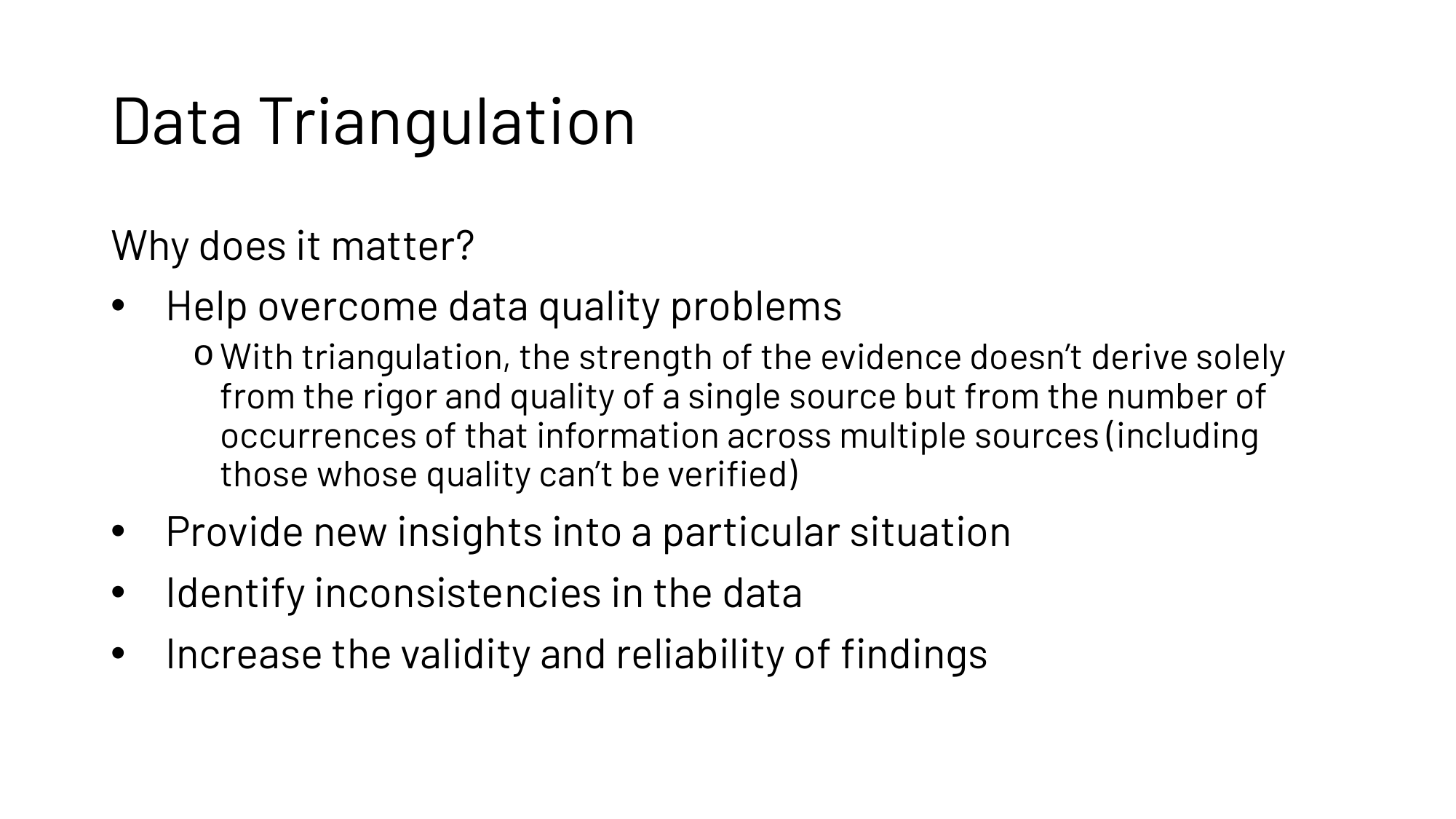

# Data Triangulation
Why does it matter?
Help overcome data quality problems
With triangulation, the strength of the evidence doesn’t derive solely from the rigor and quality of a single source but from the number of occurrences of that information across multiple sources (including those whose quality can’t be verified)
Provide new insights into a particular situation
Identify inconsistencies in the data
Increase the validity and reliability of findings